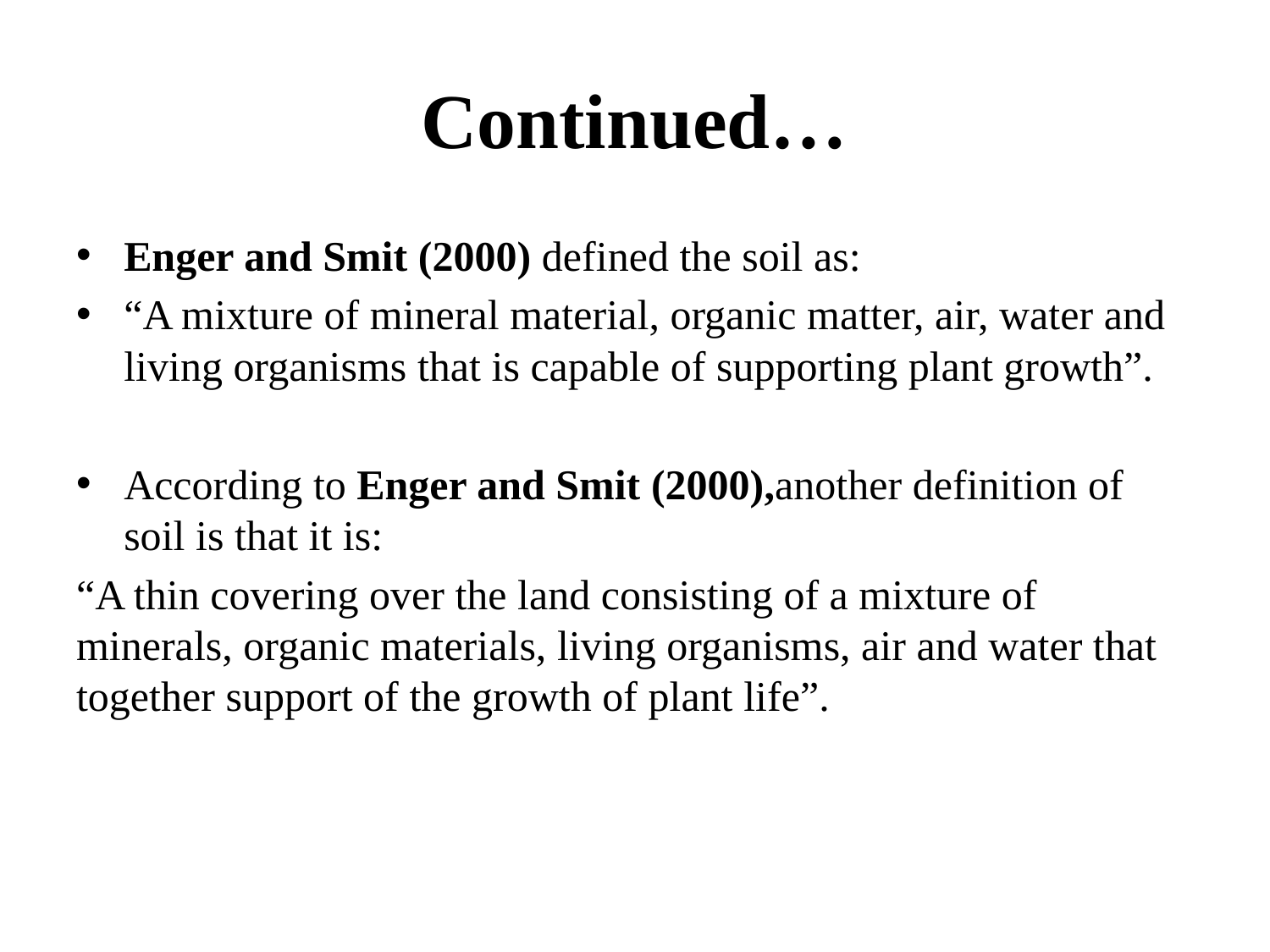

# Continued…
Enger and Smit (2000) defined the soil as:
“A mixture of mineral material, organic matter, air, water and living organisms that is capable of supporting plant growth”.

According to Enger and Smit (2000),another definition of soil is that it is:
“A thin covering over the land consisting of a mixture of  minerals, organic materials, living organisms, air and water that together support of the growth of plant life”.